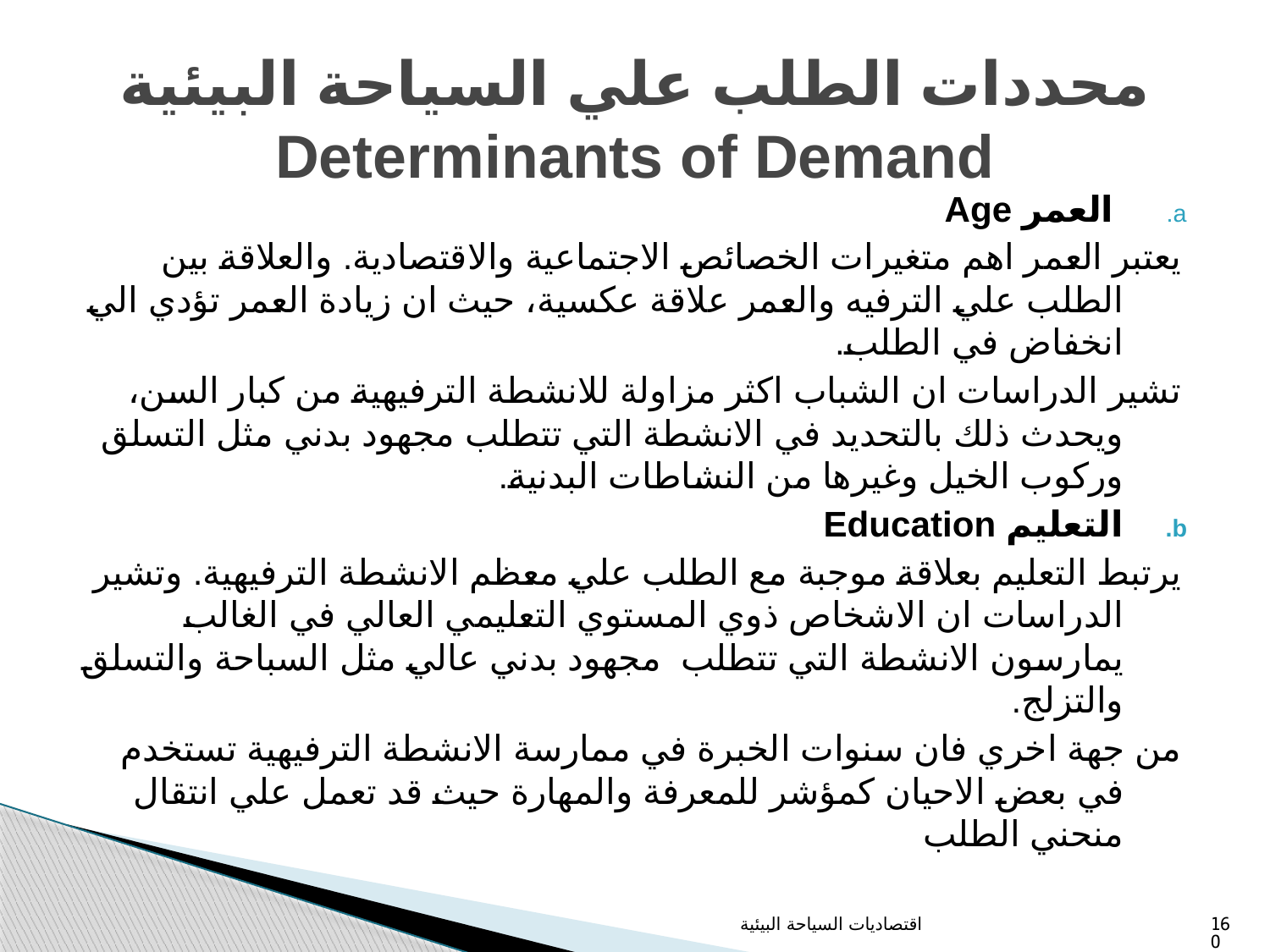

# محددات الطلب علي السياحة البيئية Determinants of Demand
 العمر Age
يعتبر العمر اهم متغيرات الخصائص الاجتماعية والاقتصادية. والعلاقة بين الطلب علي الترفيه والعمر علاقة عكسية، حيث ان زيادة العمر تؤدي الي انخفاض في الطلب.
تشير الدراسات ان الشباب اكثر مزاولة للانشطة الترفيهية من كبار السن، ويحدث ذلك بالتحديد في الانشطة التي تتطلب مجهود بدني مثل التسلق وركوب الخيل وغيرها من النشاطات البدنية.
التعليم Education
يرتبط التعليم بعلاقة موجبة مع الطلب علي معظم الانشطة الترفيهية. وتشير الدراسات ان الاشخاص ذوي المستوي التعليمي العالي في الغالب يمارسون الانشطة التي تتطلب  مجهود بدني عالي مثل السباحة والتسلق والتزلج.
من جهة اخري فان سنوات الخبرة في ممارسة الانشطة الترفيهية تستخدم في بعض الاحيان كمؤشر للمعرفة والمهارة حيث قد تعمل علي انتقال منحني الطلب
اقتصاديات السياحة البيئية
160